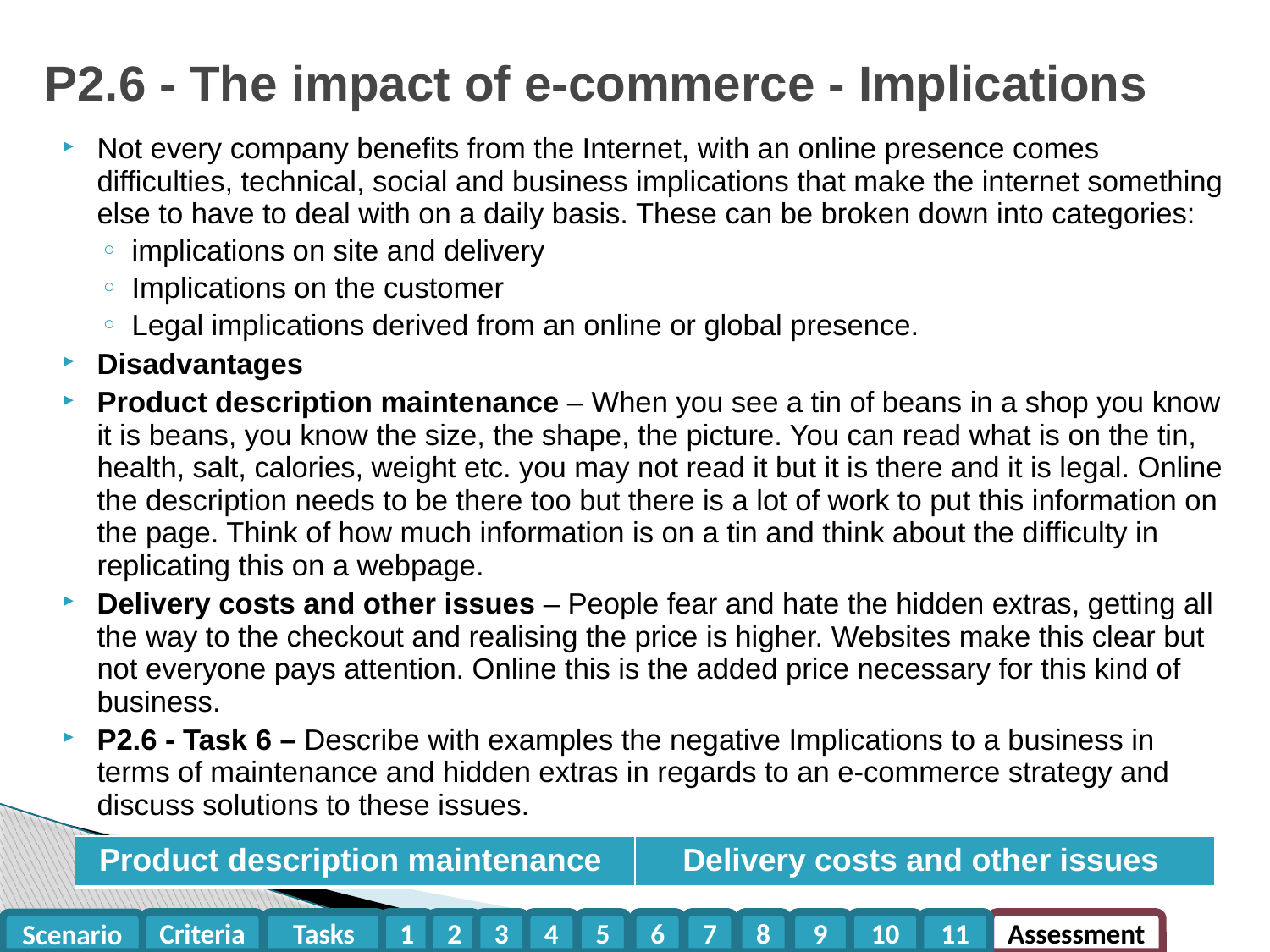

# P2.6 - The impact of e-commerce - Implications
Not every company benefits from the Internet, with an online presence comes difficulties, technical, social and business implications that make the internet something else to have to deal with on a daily basis. These can be broken down into categories:
implications on site and delivery
Implications on the customer
Legal implications derived from an online or global presence.
Disadvantages
Product description maintenance – When you see a tin of beans in a shop you know it is beans, you know the size, the shape, the picture. You can read what is on the tin, health, salt, calories, weight etc. you may not read it but it is there and it is legal. Online the description needs to be there too but there is a lot of work to put this information on the page. Think of how much information is on a tin and think about the difficulty in replicating this on a webpage.
Delivery costs and other issues – People fear and hate the hidden extras, getting all the way to the checkout and realising the price is higher. Websites make this clear but not everyone pays attention. Online this is the added price necessary for this kind of business.
P2.6 - Task 6 – Describe with examples the negative Implications to a business in terms of maintenance and hidden extras in regards to an e-commerce strategy and discuss solutions to these issues.
| Product description maintenance | Delivery costs and other issues |
| --- | --- |